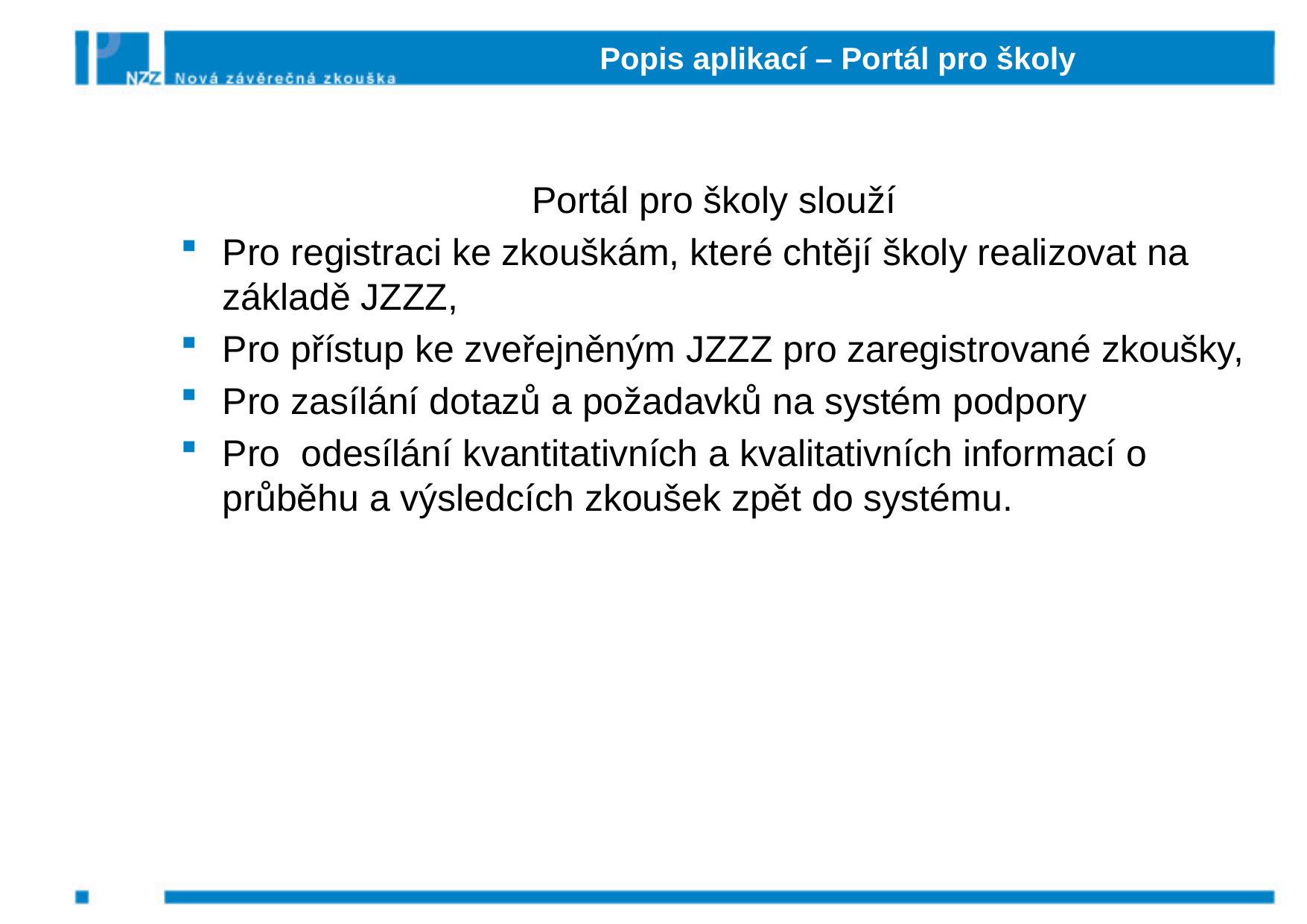

# Popis aplikací – Portál pro školy

Portál pro školy slouží
Pro registraci ke zkouškám, které chtějí školy realizovat na základě JZZZ,
Pro přístup ke zveřejněným JZZZ pro zaregistrované zkoušky,
Pro zasílání dotazů a požadavků na systém podpory
Pro  odesílání kvantitativních a kvalitativních informací o průběhu a výsledcích zkoušek zpět do systému.